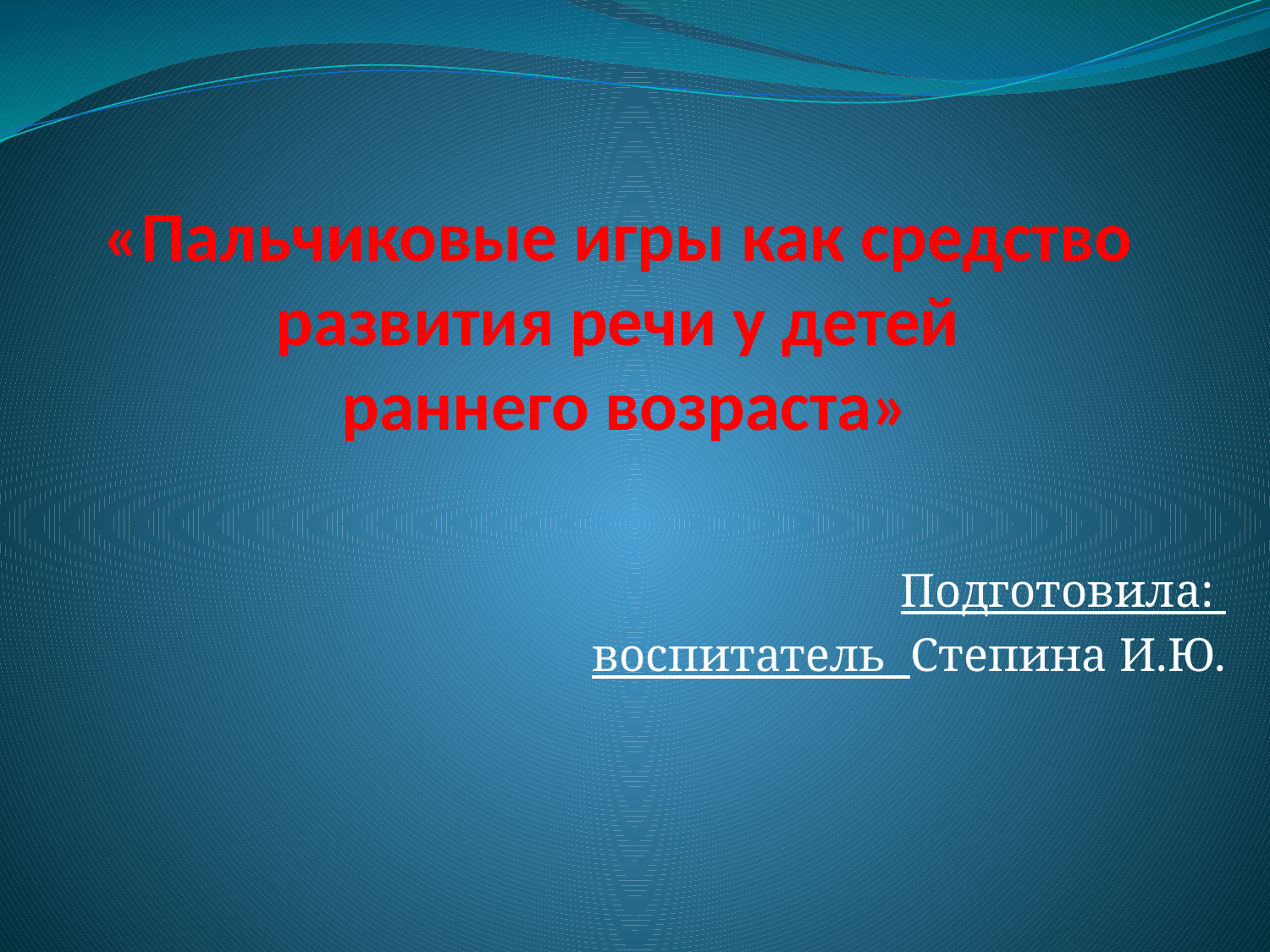

# «Пальчиковые игры как средство развития речи у детей раннего возраста»
Подготовила:
воспитатель  Степина И.Ю.